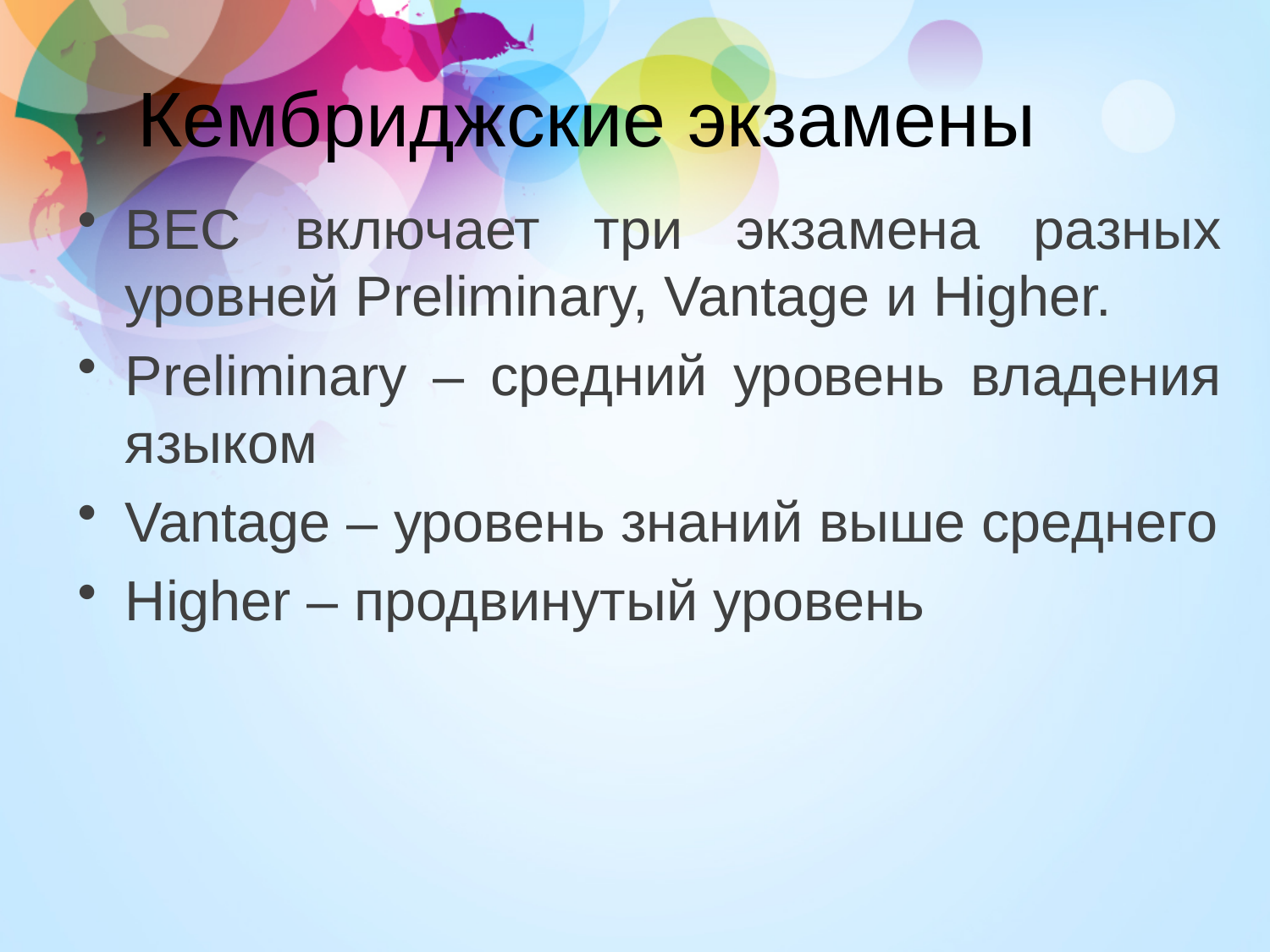

# Кембриджские экзамены
BEC включает три экзамена разных уровней Preliminary, Vantage и Higher.
Preliminary – средний уровень владения языком
Vantage – уровень знаний выше среднего
Higher – продвинутый уровень